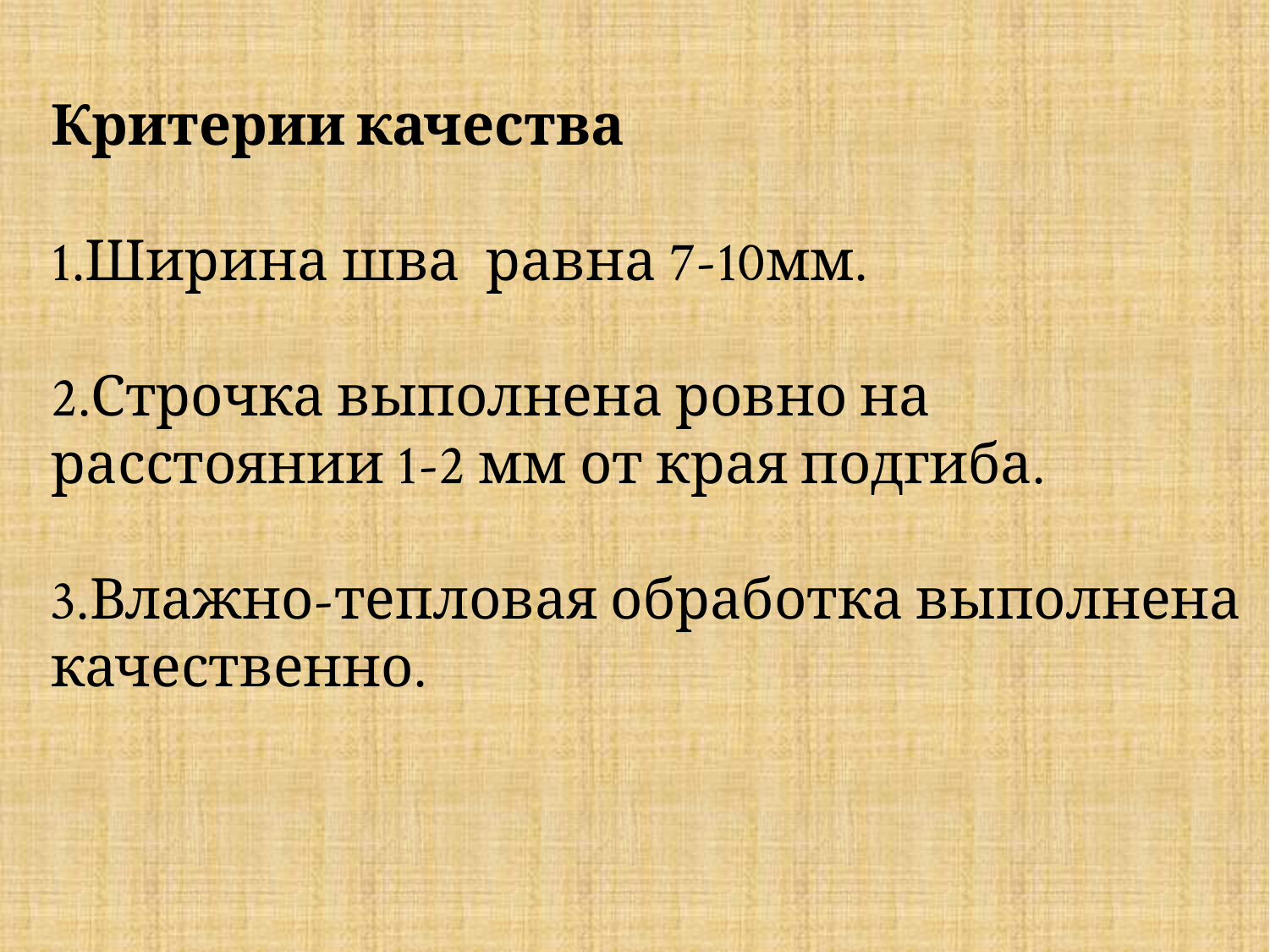

Критерии качества

1.Ширина шва  равна 7-10мм.

2.Строчка выполнена ровно на расстоянии 1-2 мм от края подгиба.

3.Влажно-тепловая обработка выполнена качественно.